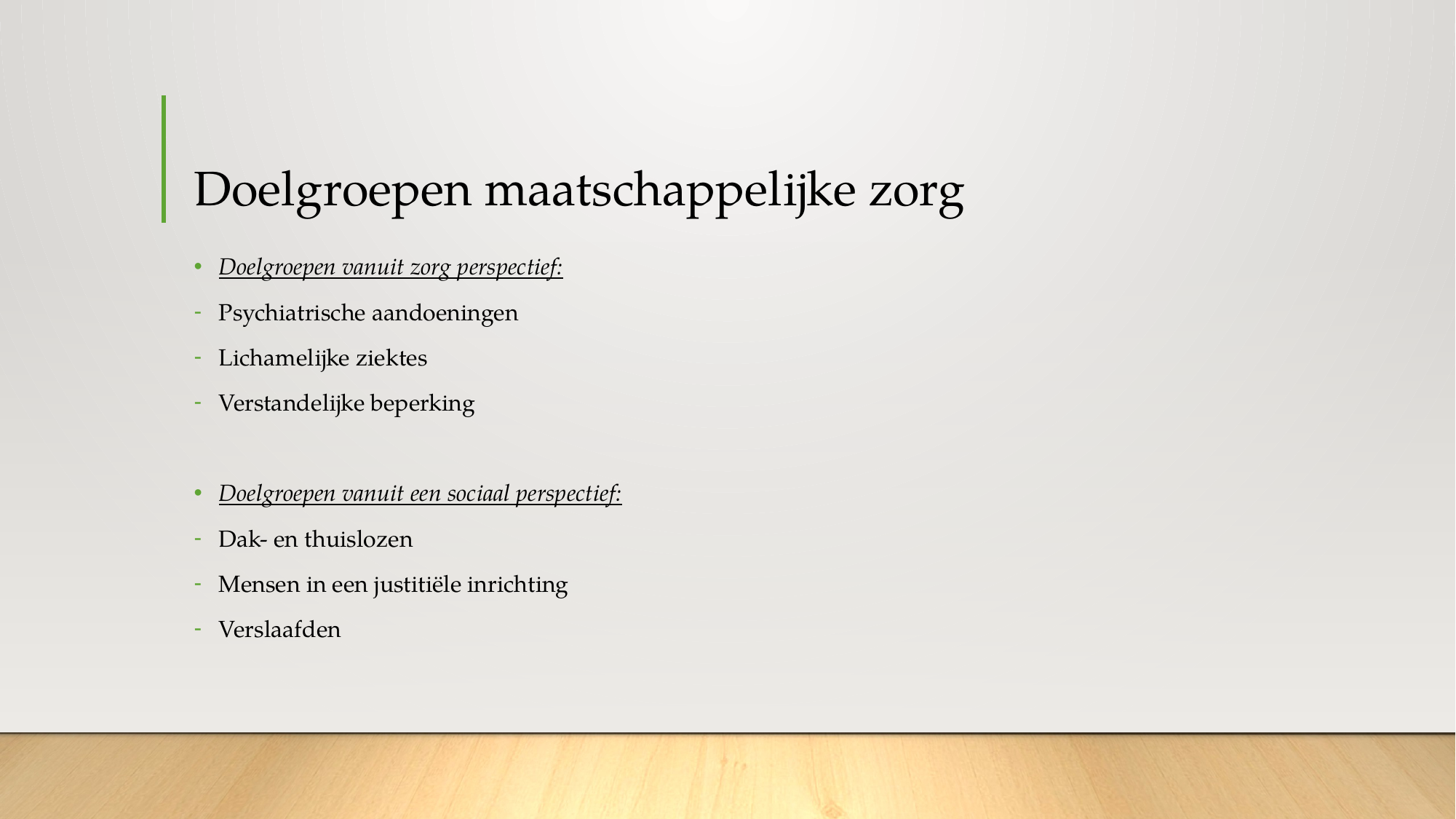

# Doelgroepen maatschappelijke zorg
Doelgroepen vanuit zorg perspectief:
Psychiatrische aandoeningen
Lichamelijke ziektes
Verstandelijke beperking

Doelgroepen vanuit een sociaal perspectief:
Dak- en thuislozen
Mensen in een justitiële inrichting
Verslaafden